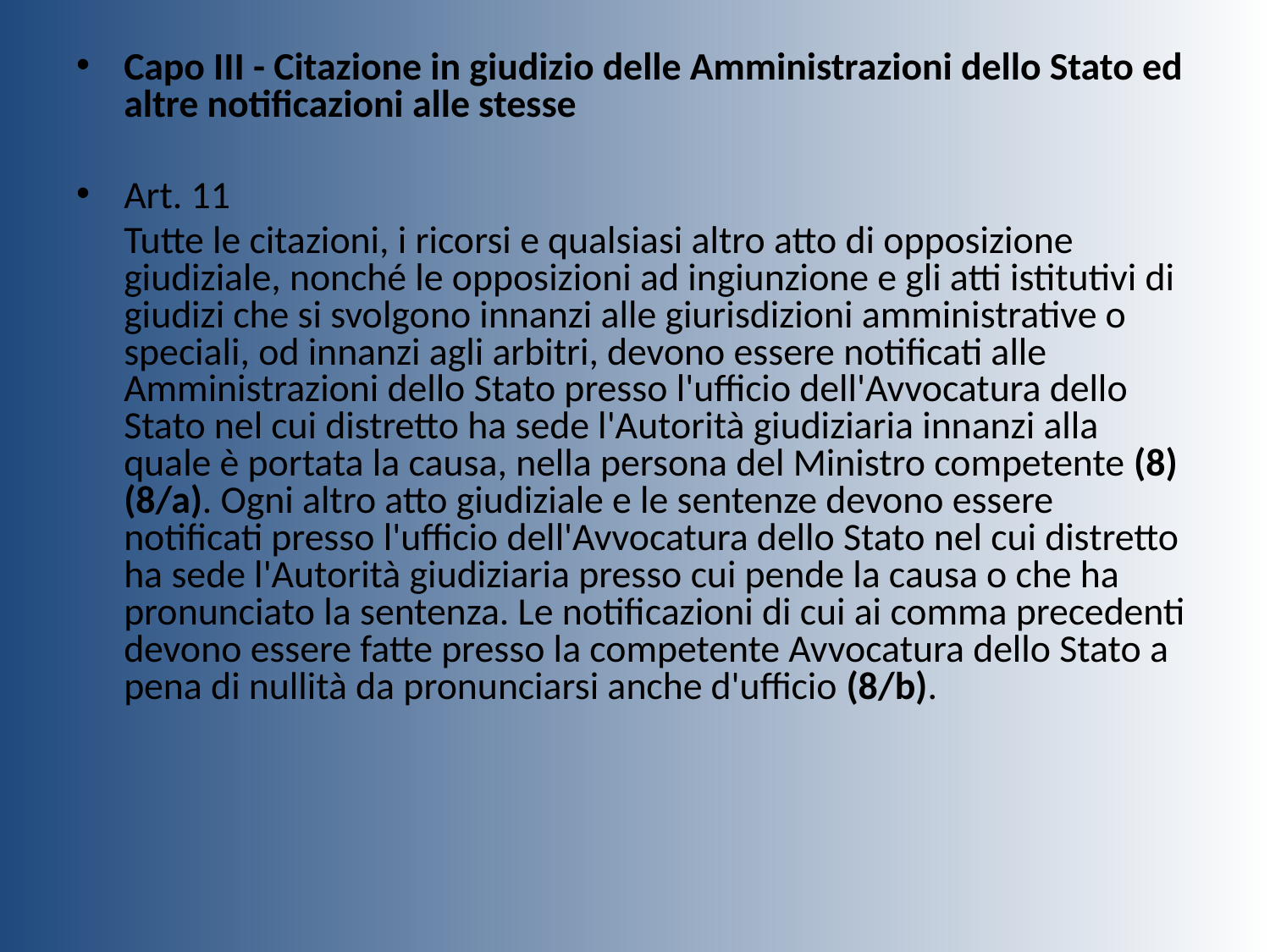

Capo III - Citazione in giudizio delle Amministrazioni dello Stato ed altre notificazioni alle stesse
Art. 11
	Tutte le citazioni, i ricorsi e qualsiasi altro atto di opposizione giudiziale, nonché le opposizioni ad ingiunzione e gli atti istitutivi di giudizi che si svolgono innanzi alle giurisdizioni amministrative o speciali, od innanzi agli arbitri, devono essere notificati alle Amministrazioni dello Stato presso l'ufficio dell'Avvocatura dello Stato nel cui distretto ha sede l'Autorità giudiziaria innanzi alla quale è portata la causa, nella persona del Ministro competente (8) (8/a). Ogni altro atto giudiziale e le sentenze devono essere notificati presso l'ufficio dell'Avvocatura dello Stato nel cui distretto ha sede l'Autorità giudiziaria presso cui pende la causa o che ha pronunciato la sentenza. Le notificazioni di cui ai comma precedenti devono essere fatte presso la competente Avvocatura dello Stato a pena di nullità da pronunciarsi anche d'ufficio (8/b).